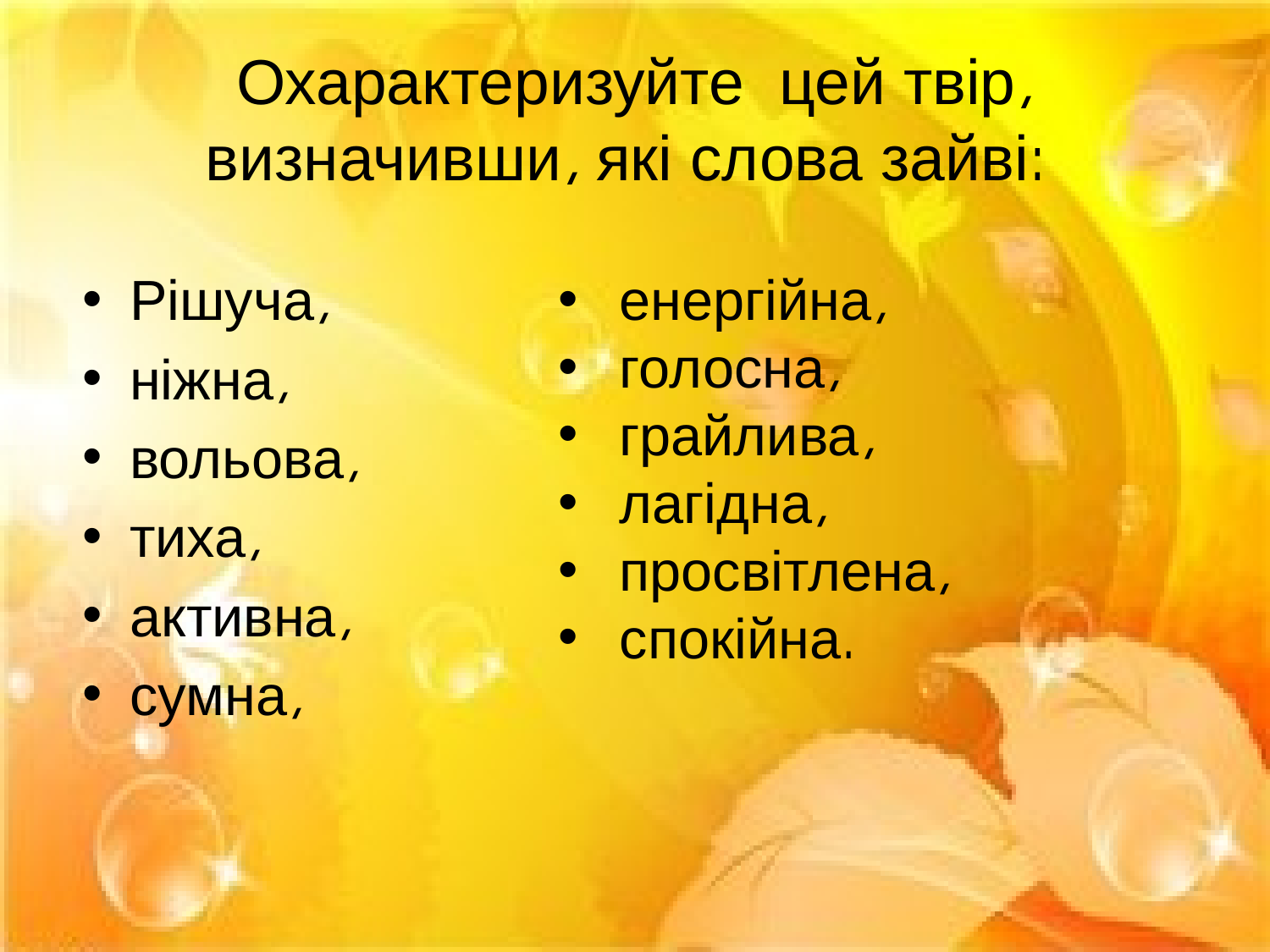

# Охарактеризуйте  цей твір, визначивши, які слова зайві:
Рішуча,
ніжна,
вольова,
тиха,
активна,
сумна,

  енергійна,
  голосна,
  грайлива,
  лагідна,
  просвітлена,
  спокійна.